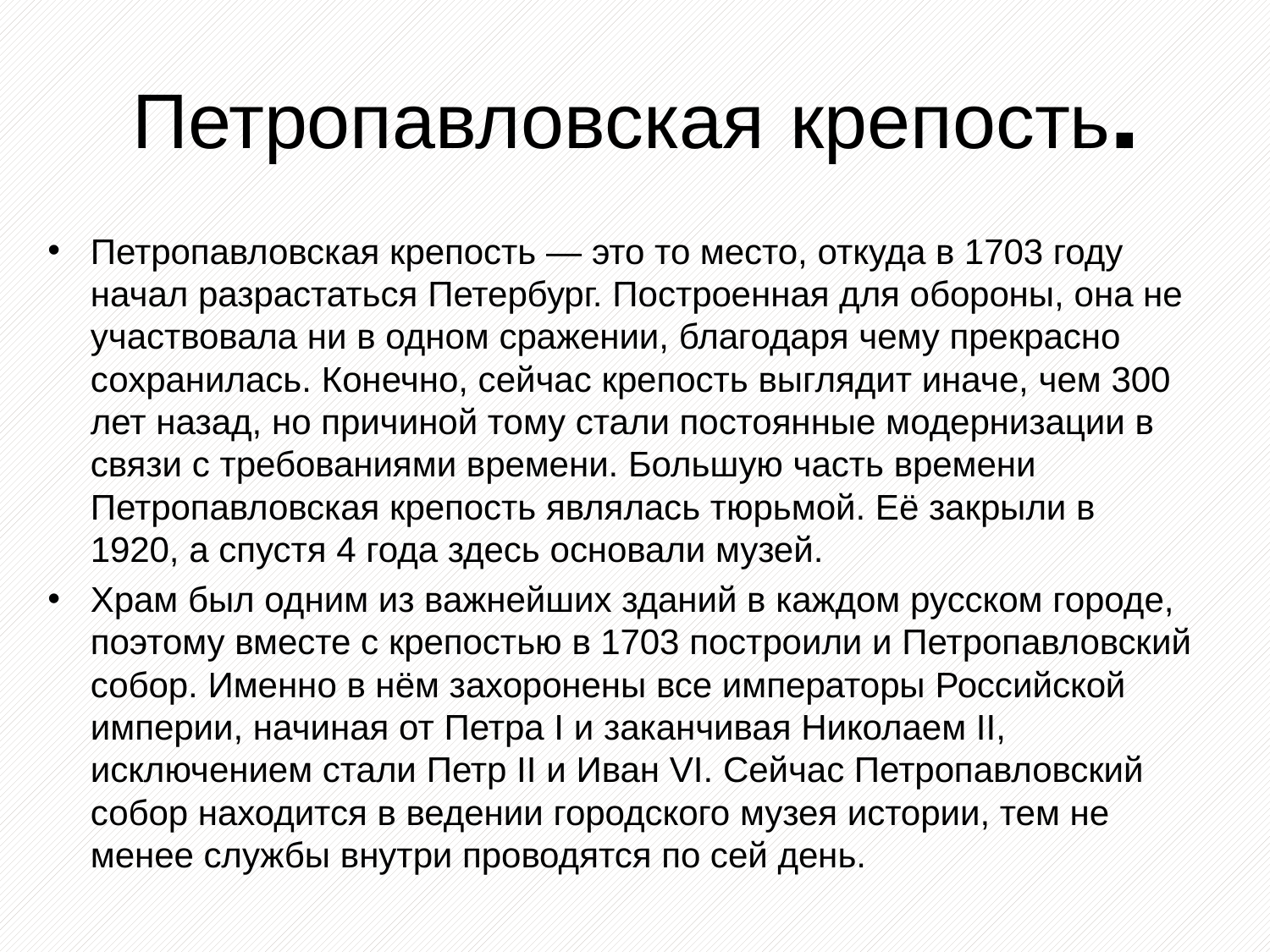

# Петропавловская крепость.
Петропавловская крепость — это то место, откуда в 1703 году начал разрастаться Петербург. Построенная для обороны, она не участвовала ни в одном сражении, благодаря чему прекрасно сохранилась. Конечно, сейчас крепость выглядит иначе, чем 300 лет назад, но причиной тому стали постоянные модернизации в связи с требованиями времени. Большую часть времени Петропавловская крепость являлась тюрьмой. Её закрыли в 1920, а спустя 4 года здесь основали музей.
Храм был одним из важнейших зданий в каждом русском городе, поэтому вместе с крепостью в 1703 построили и Петропавловский собор. Именно в нём захоронены все императоры Российской империи, начиная от Петра I и заканчивая Николаем II, исключением стали Петр II и Иван VI. Сейчас Петропавловский собор находится в ведении городского музея истории, тем не менее службы внутри проводятся по сей день.